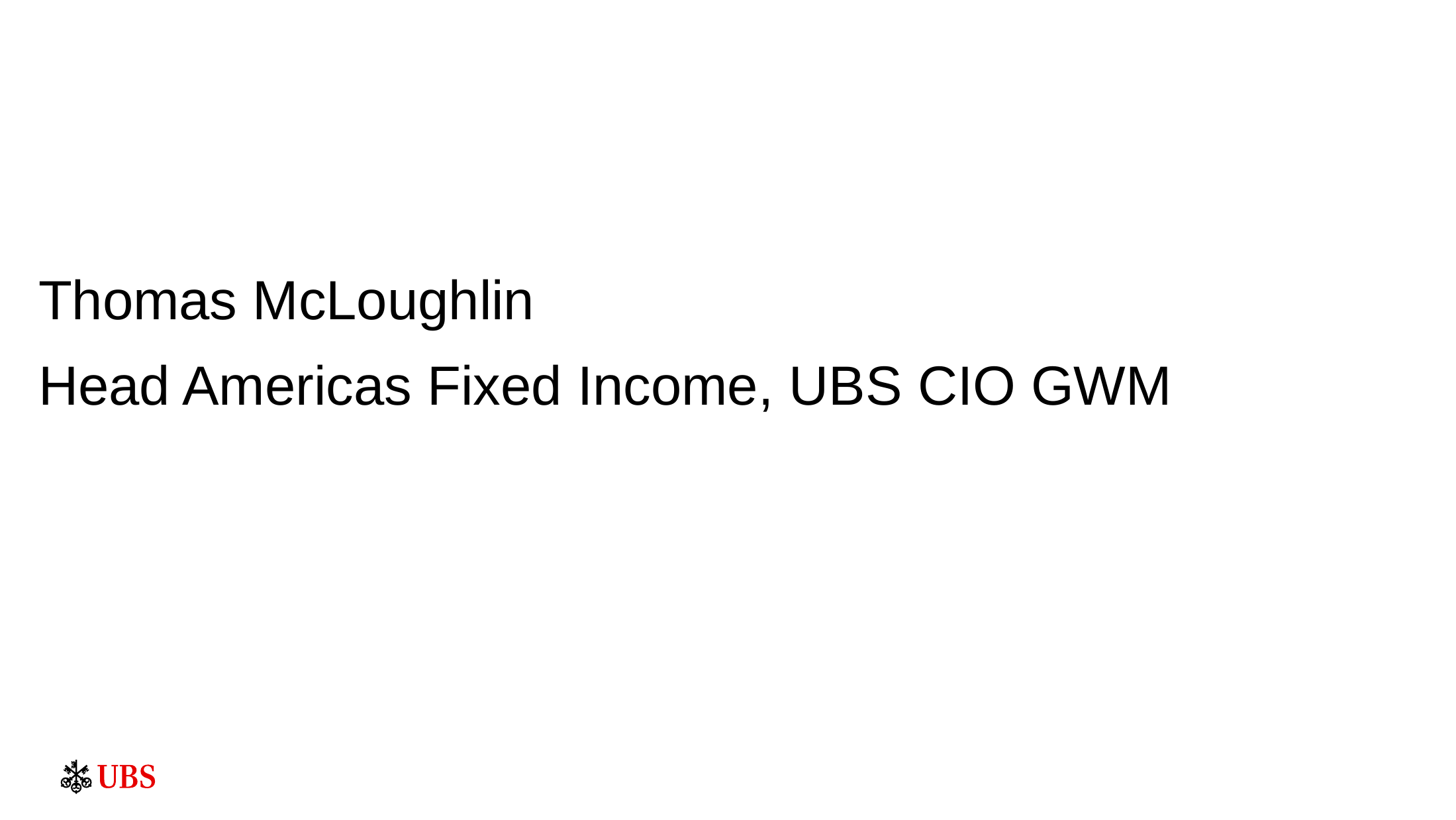

Thomas McLoughlin
Head Americas Fixed Income, UBS CIO GWM